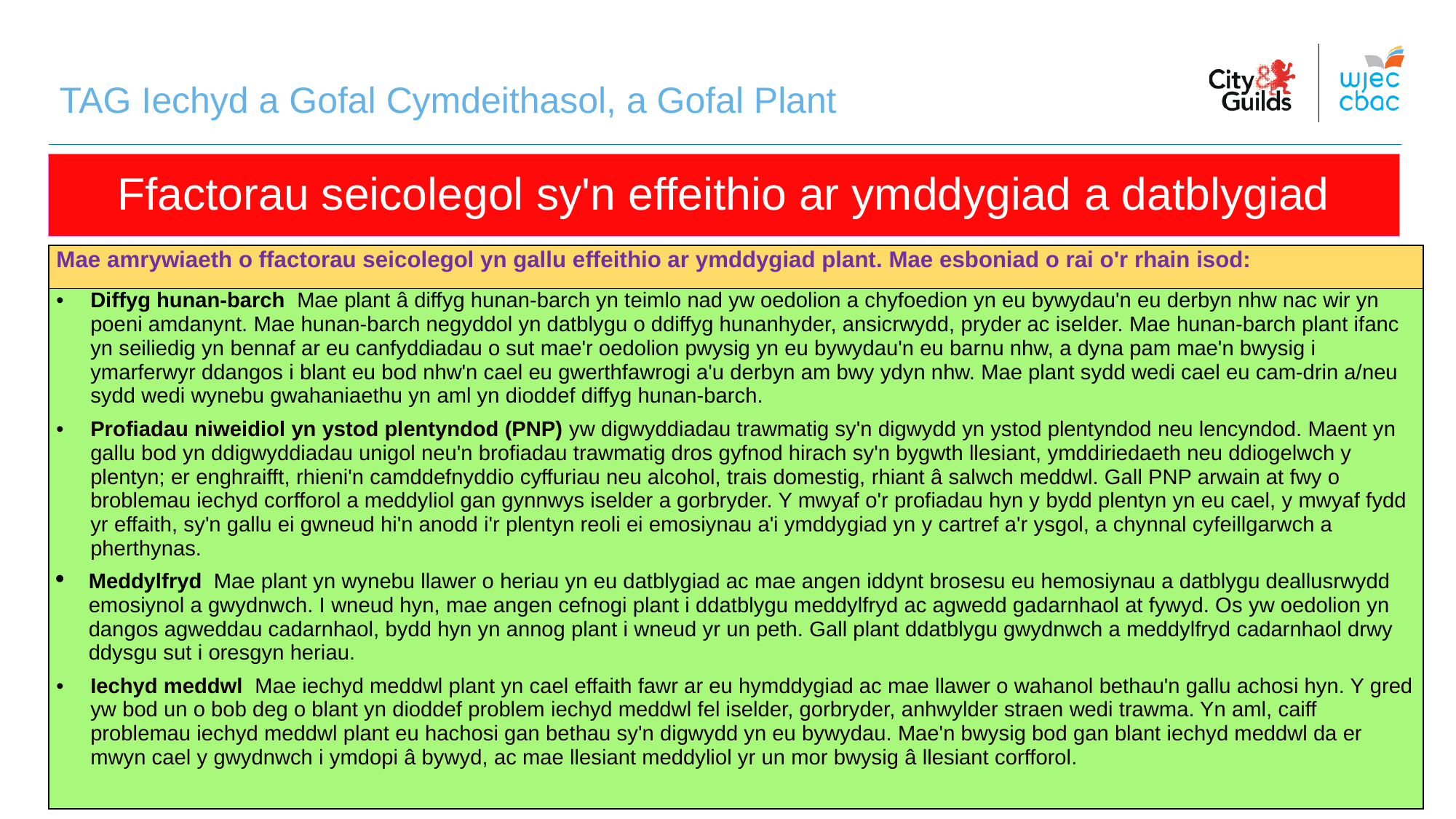

TAG Iechyd a Gofal Cymdeithasol, a Gofal Plant
# Ffactorau seicolegol sy'n effeithio ar ymddygiad a datblygiad
| Mae amrywiaeth o ffactorau seicolegol yn gallu effeithio ar ymddygiad plant. Mae esboniad o rai o'r rhain isod: |
| --- |
| Diffyg hunan-barch Mae plant â diffyg hunan-barch yn teimlo nad yw oedolion a chyfoedion yn eu bywydau'n eu derbyn nhw nac wir yn poeni amdanynt. Mae hunan-barch negyddol yn datblygu o ddiffyg hunanhyder, ansicrwydd, pryder ac iselder. Mae hunan-barch plant ifanc yn seiliedig yn bennaf ar eu canfyddiadau o sut mae'r oedolion pwysig yn eu bywydau'n eu barnu nhw, a dyna pam mae'n bwysig i ymarferwyr ddangos i blant eu bod nhw'n cael eu gwerthfawrogi a'u derbyn am bwy ydyn nhw. Mae plant sydd wedi cael eu cam-drin a/neu sydd wedi wynebu gwahaniaethu yn aml yn dioddef diffyg hunan-barch. Profiadau niweidiol yn ystod plentyndod (PNP) yw digwyddiadau trawmatig sy'n digwydd yn ystod plentyndod neu lencyndod. Maent yn gallu bod yn ddigwyddiadau unigol neu'n brofiadau trawmatig dros gyfnod hirach sy'n bygwth llesiant, ymddiriedaeth neu ddiogelwch y plentyn; er enghraifft, rhieni'n camddefnyddio cyffuriau neu alcohol, trais domestig, rhiant â salwch meddwl. Gall PNP arwain at fwy o broblemau iechyd corfforol a meddyliol gan gynnwys iselder a gorbryder. Y mwyaf o'r profiadau hyn y bydd plentyn yn eu cael, y mwyaf fydd yr effaith, sy'n gallu ei gwneud hi'n anodd i'r plentyn reoli ei emosiynau a'i ymddygiad yn y cartref a'r ysgol, a chynnal cyfeillgarwch a pherthynas. Meddylfryd Mae plant yn wynebu llawer o heriau yn eu datblygiad ac mae angen iddynt brosesu eu hemosiynau a datblygu deallusrwydd emosiynol a gwydnwch. I wneud hyn, mae angen cefnogi plant i ddatblygu meddylfryd ac agwedd gadarnhaol at fywyd. Os yw oedolion yn dangos agweddau cadarnhaol, bydd hyn yn annog plant i wneud yr un peth. Gall plant ddatblygu gwydnwch a meddylfryd cadarnhaol drwy ddysgu sut i oresgyn heriau. Iechyd meddwl Mae iechyd meddwl plant yn cael effaith fawr ar eu hymddygiad ac mae llawer o wahanol bethau'n gallu achosi hyn. Y gred yw bod un o bob deg o blant yn dioddef problem iechyd meddwl fel iselder, gorbryder, anhwylder straen wedi trawma. Yn aml, caiff problemau iechyd meddwl plant eu hachosi gan bethau sy'n digwydd yn eu bywydau. Mae'n bwysig bod gan blant iechyd meddwl da er mwyn cael y gwydnwch i ymdopi â bywyd, ac mae llesiant meddyliol yr un mor bwysig â llesiant corfforol. |